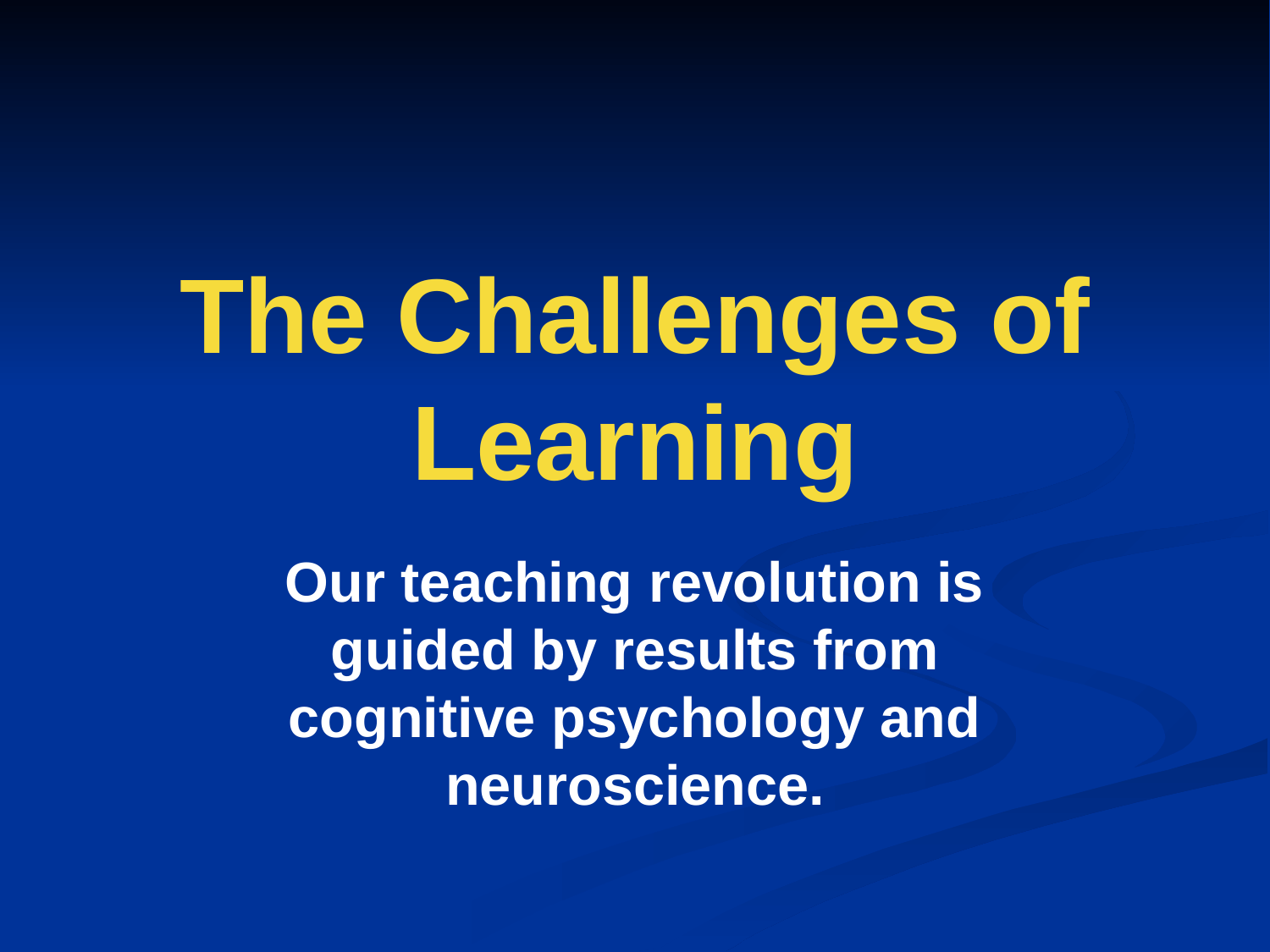

# The Challenges of Learning
Our teaching revolution is guided by results from cognitive psychology and neuroscience.